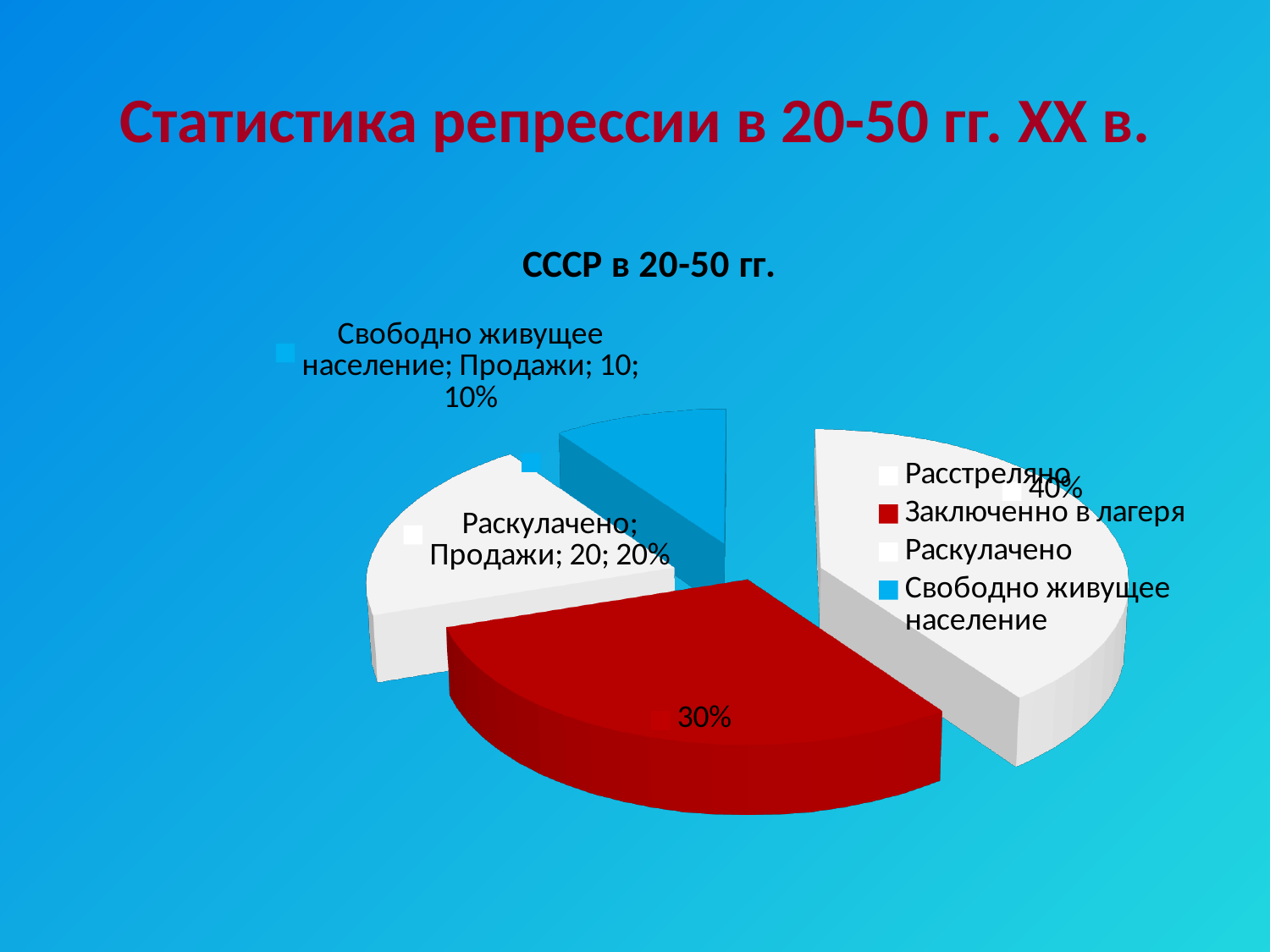

# Статистика репрессии в 20-50 гг. XX в.

[unsupported chart]